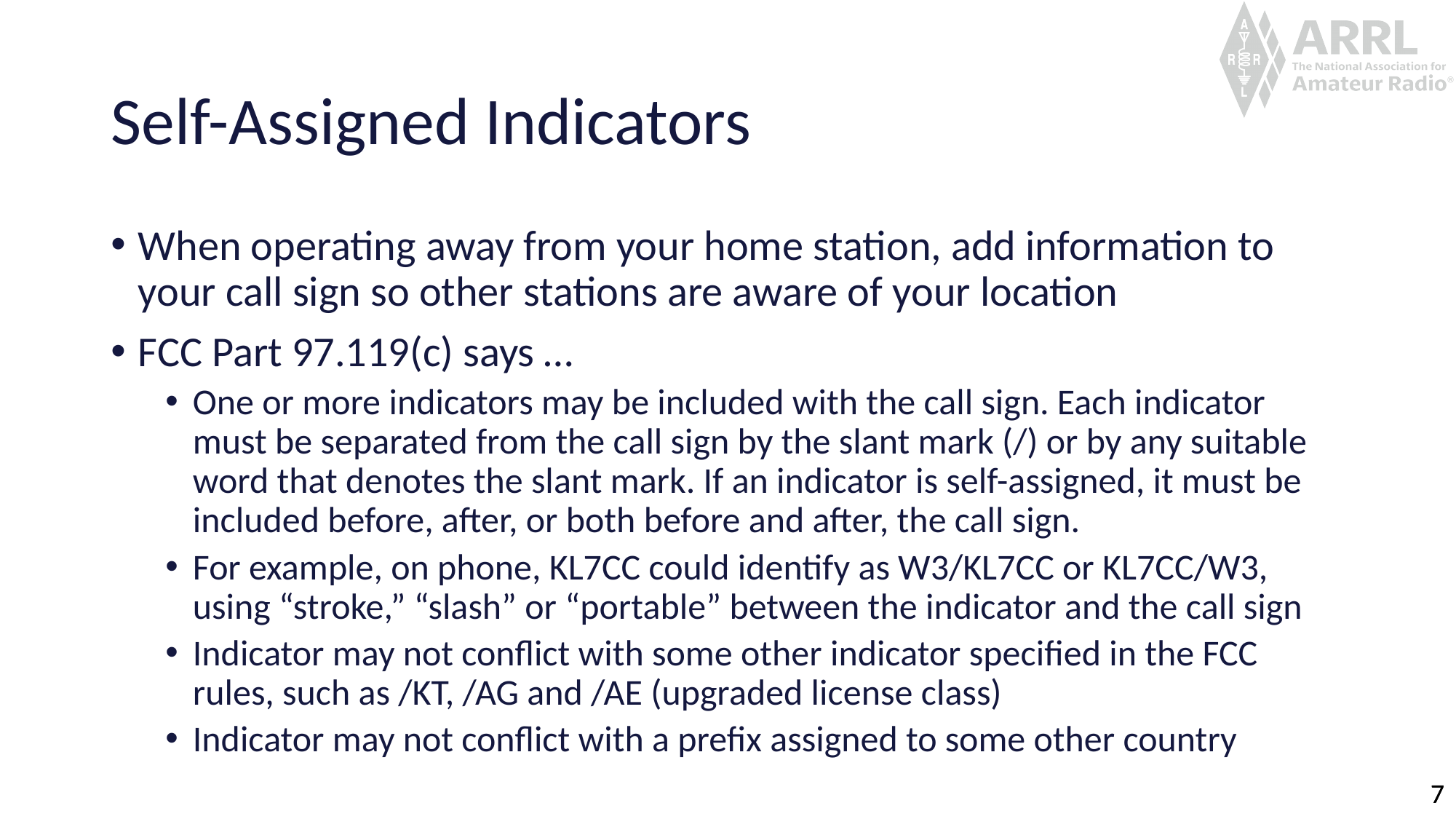

# Self-Assigned Indicators
When operating away from your home station, add information to your call sign so other stations are aware of your location
FCC Part 97.119(c) says …
One or more indicators may be included with the call sign. Each indicator must be separated from the call sign by the slant mark (/) or by any suitable word that denotes the slant mark. If an indicator is self-assigned, it must be included before, after, or both before and after, the call sign.
For example, on phone, KL7CC could identify as W3/KL7CC or KL7CC/W3, using “stroke,” “slash” or “portable” between the indicator and the call sign
Indicator may not conflict with some other indicator specified in the FCC rules, such as /KT, /AG and /AE (upgraded license class)
Indicator may not conflict with a prefix assigned to some other country